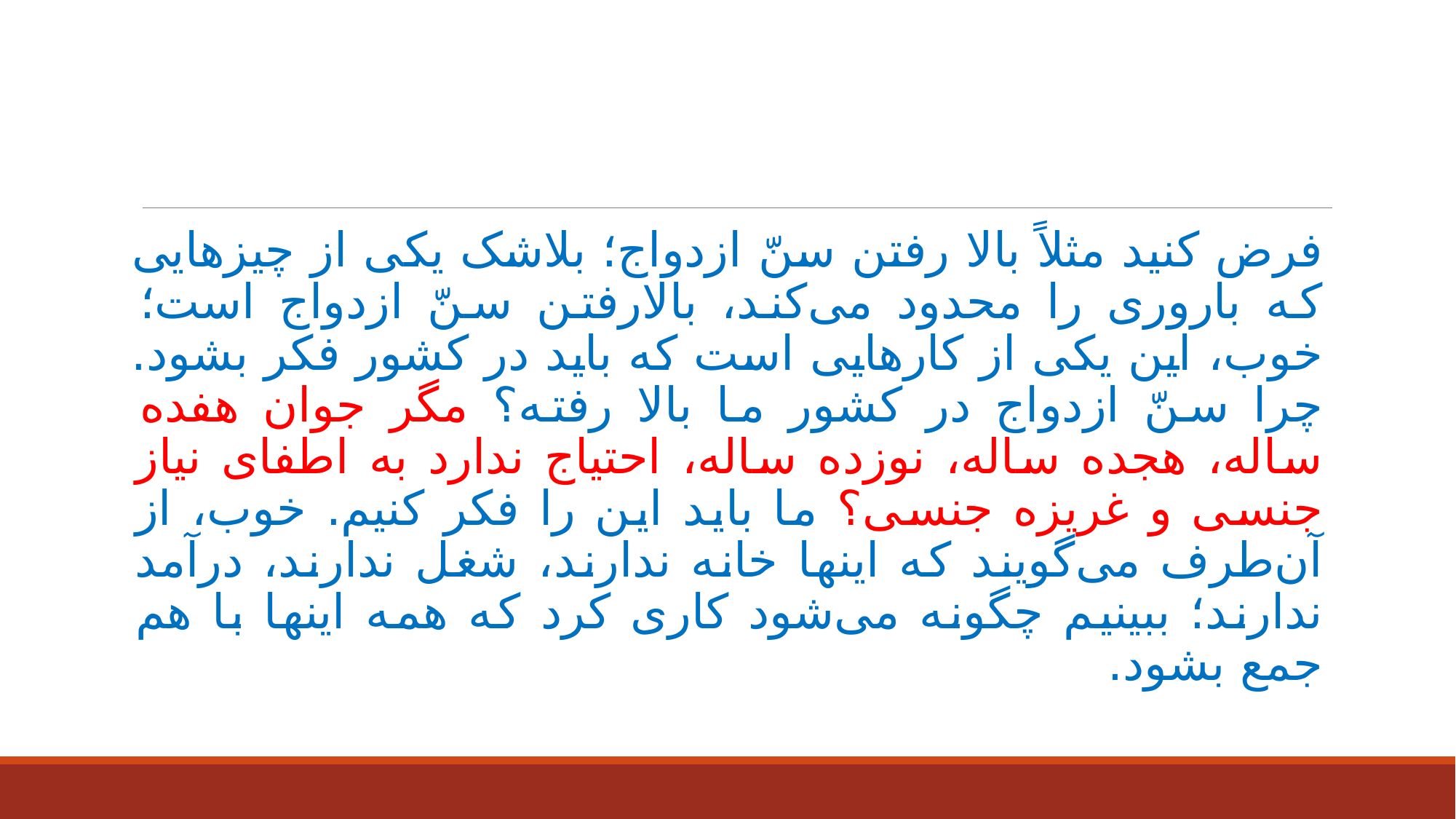

فرض کنید مثلاً بالا رفتن سنّ ازدواج؛ بلاشک یکی از چیزهایی که باروری را محدود می‌کند، بالارفتن سنّ ازدواج است؛ خوب، این یکی از کارهایی است که باید در کشور فکر بشود. چرا سنّ ازدواج در کشور ما بالا رفته؟ مگر جوان هفده ساله، هجده ساله، نوزده ساله، احتیاج ندارد به اطفای نیاز جنسی و غریزه جنسی؟ ما باید این را فکر کنیم. خوب، از آن‌طرف می‌گویند که اینها خانه ندارند، شغل ندارند، درآمد ندارند؛ ببینیم چگونه می‌شود کاری کرد که همه اینها با هم جمع بشود.